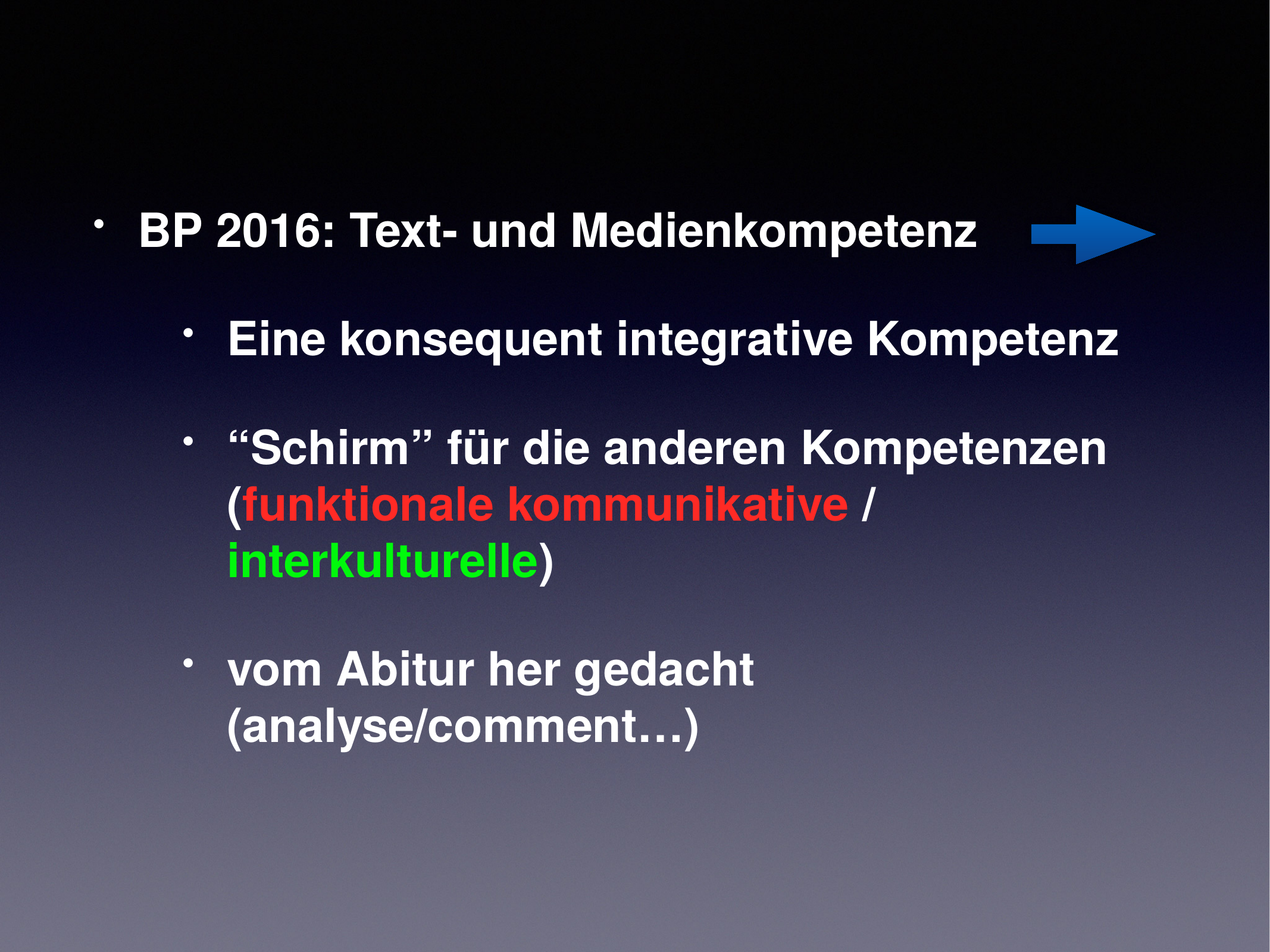

BP 2016: Text- und Medienkompetenz
Eine konsequent integrative Kompetenz
“Schirm” für die anderen Kompetenzen (funktionale kommunikative / interkulturelle)
vom Abitur her gedacht (analyse/comment…)